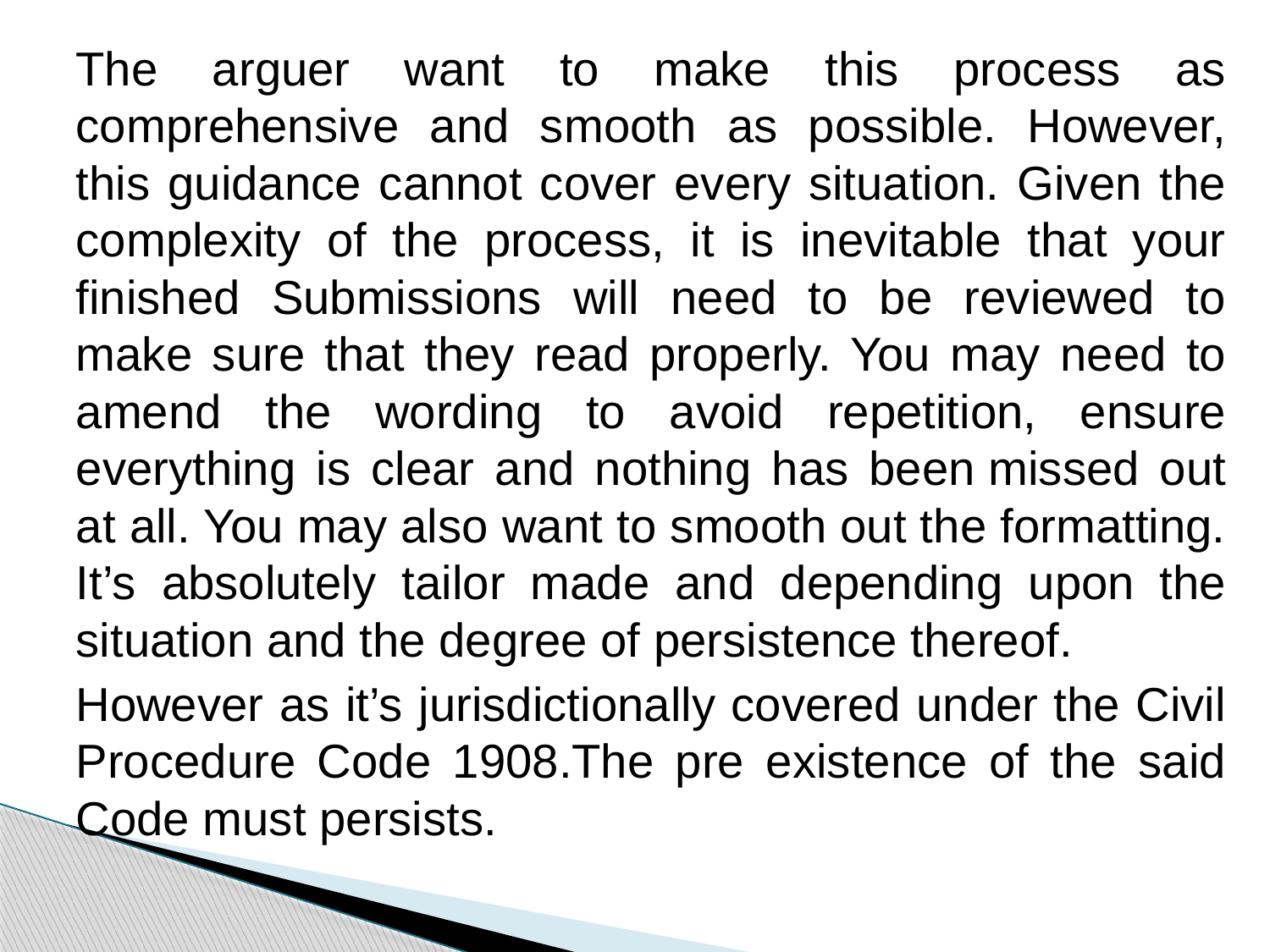

The arguer want to make this process as comprehensive and smooth as possible. However, this guidance cannot cover every situation. Given the complexity of the process, it is inevitable that your finished Submissions will need to be reviewed to make sure that they read properly. You may need to amend the wording to avoid repetition, ensure everything is clear and nothing has been missed out at all. You may also want to smooth out the formatting. It’s absolutely tailor made and depending upon the situation and the degree of persistence thereof.
However as it’s jurisdictionally covered under the Civil Procedure Code 1908.The pre existence of the said Code must persists.